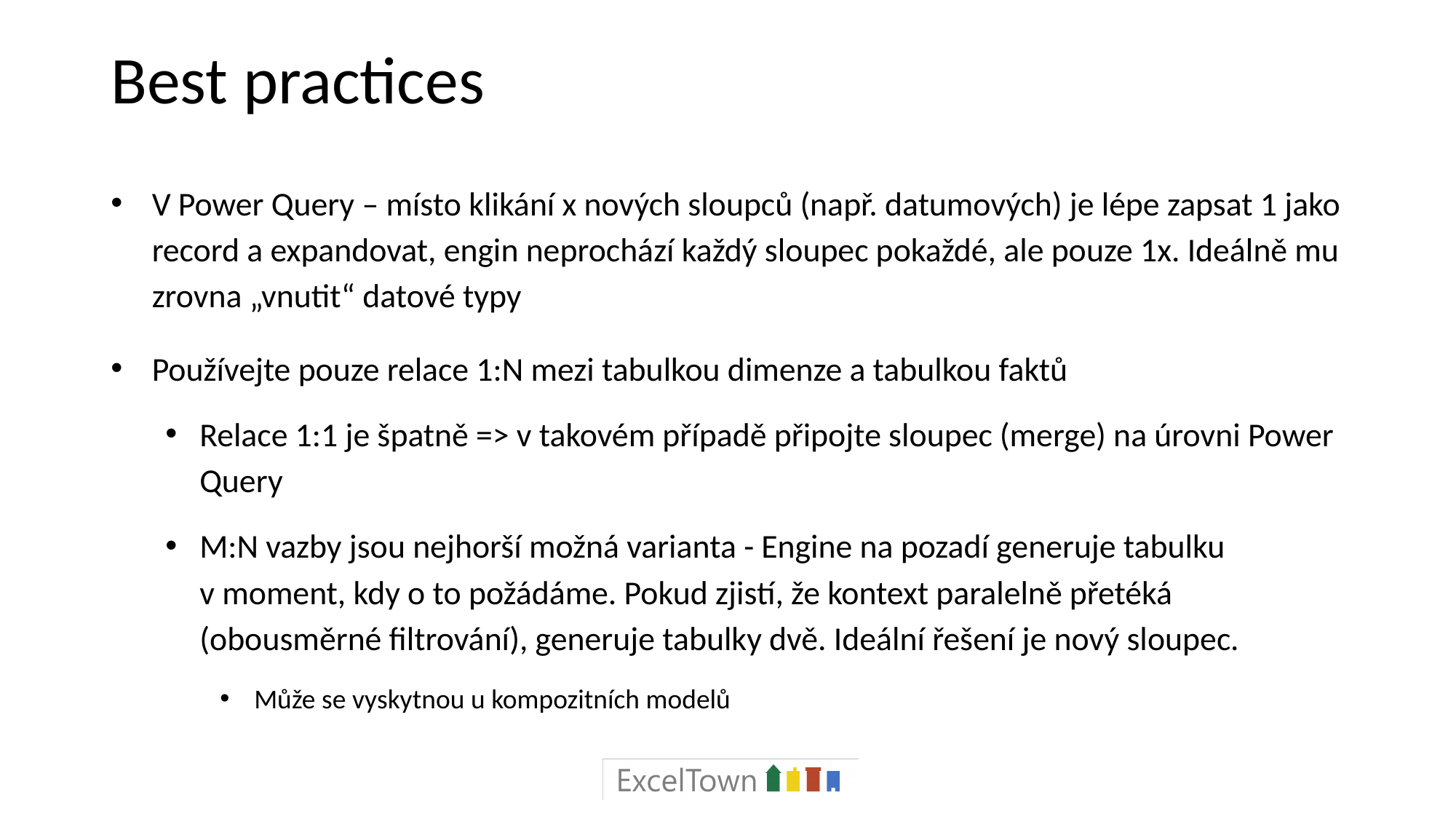

# Best practices
V Power Query – místo klikání x nových sloupců (např. datumových) je lépe zapsat 1 jako record a expandovat, engin neprochází každý sloupec pokaždé, ale pouze 1x. Ideálně mu zrovna „vnutit“ datové typy
Používejte pouze relace 1:N mezi tabulkou dimenze a tabulkou faktů
Relace 1:1 je špatně => v takovém případě připojte sloupec (merge) na úrovni Power Query
M:N vazby jsou nejhorší možná varianta - Engine na pozadí generuje tabulku v moment, kdy o to požádáme. Pokud zjistí, že kontext paralelně přetéká (obousměrné filtrování), generuje tabulky dvě. Ideální řešení je nový sloupec.
Může se vyskytnou u kompozitních modelů